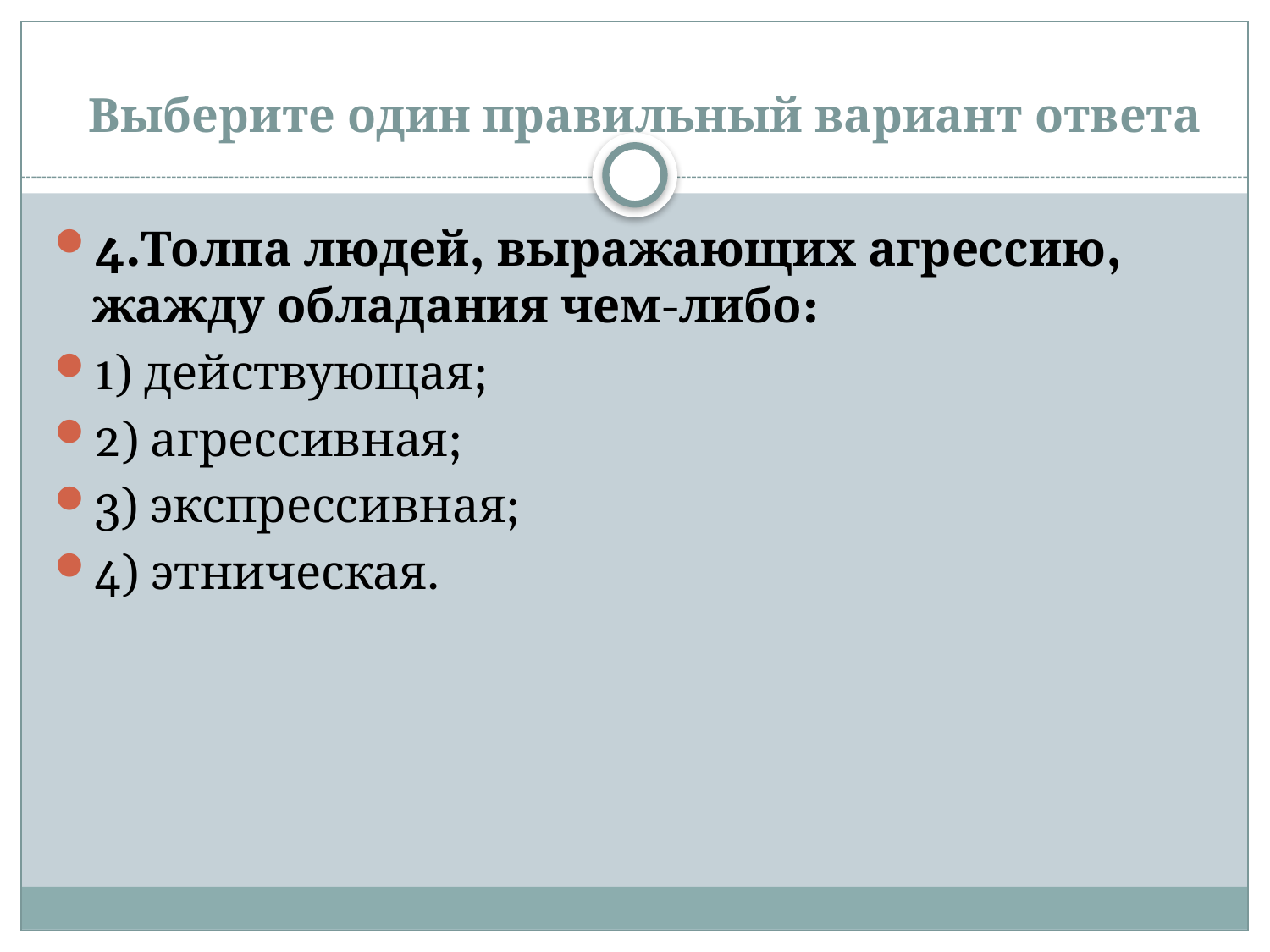

# Выберите один правильный вариант ответа
4.Толпа людей, выражающих агрессию, жажду обладания чем-либо:
1) действующая;
2) агрессивная;
3) экспрессивная;
4) этническая.